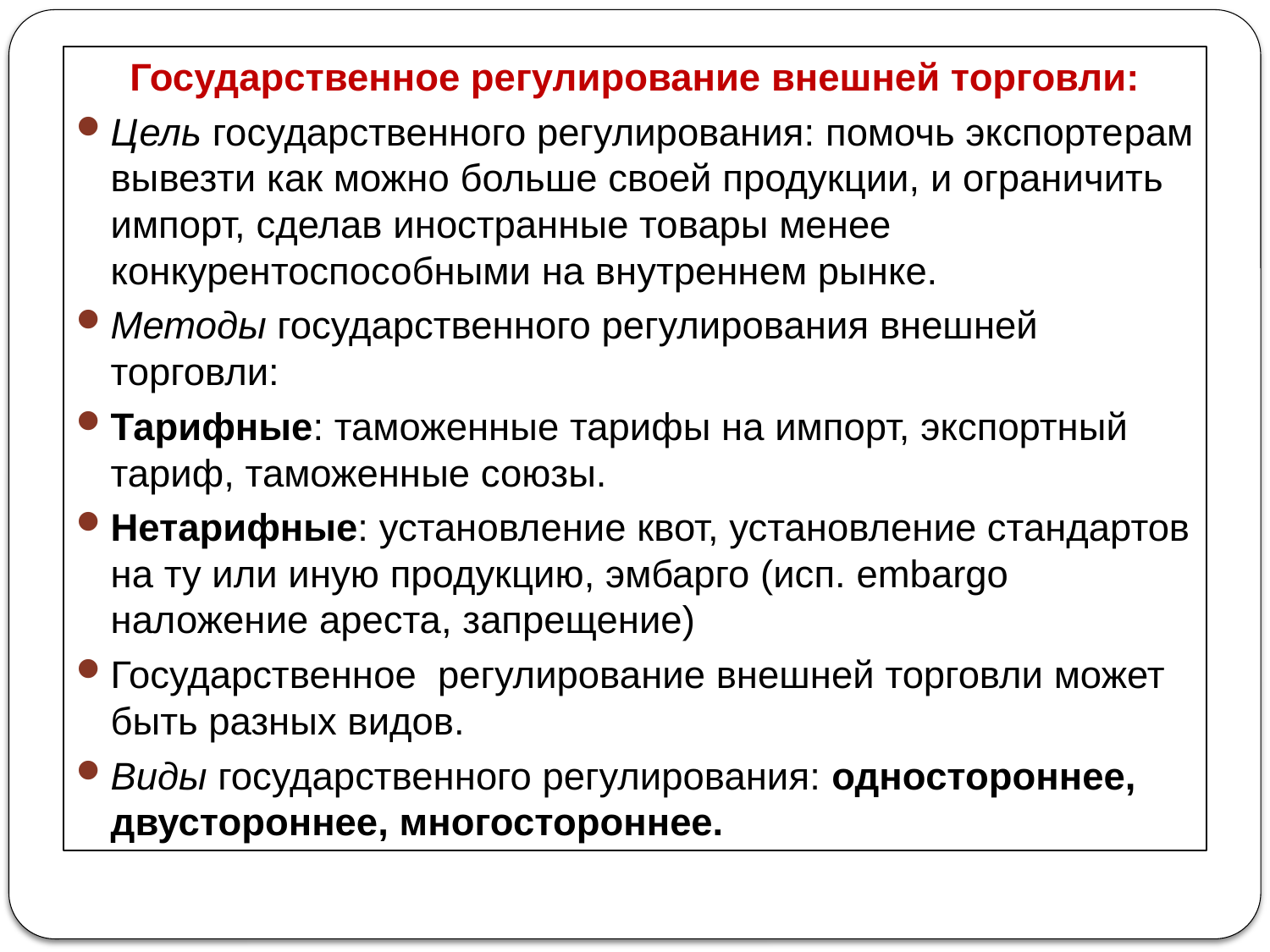

Государственное регулирование внешней торговли:
Цель государственного регулирования: помочь экспорте­рам вывезти как можно больше своей продукции, и ограничить импорт, сделав иностранные товары менее конкурентоспособными на внутреннем рынке.
Методы государственного регулирования внешней торговли:
Тарифные: таможенные тарифы на импорт, экспортный тариф, таможенные союзы.
Нетарифные: установление квот, установление стандартов на ту или иную продукцию, эмбарго (исп. embargo наложение ареста, запрещение)
Государственное  регулирование внешней торговли может быть разных видов.
Виды государственного регулирования: одностороннее, двустороннее, многостороннее.